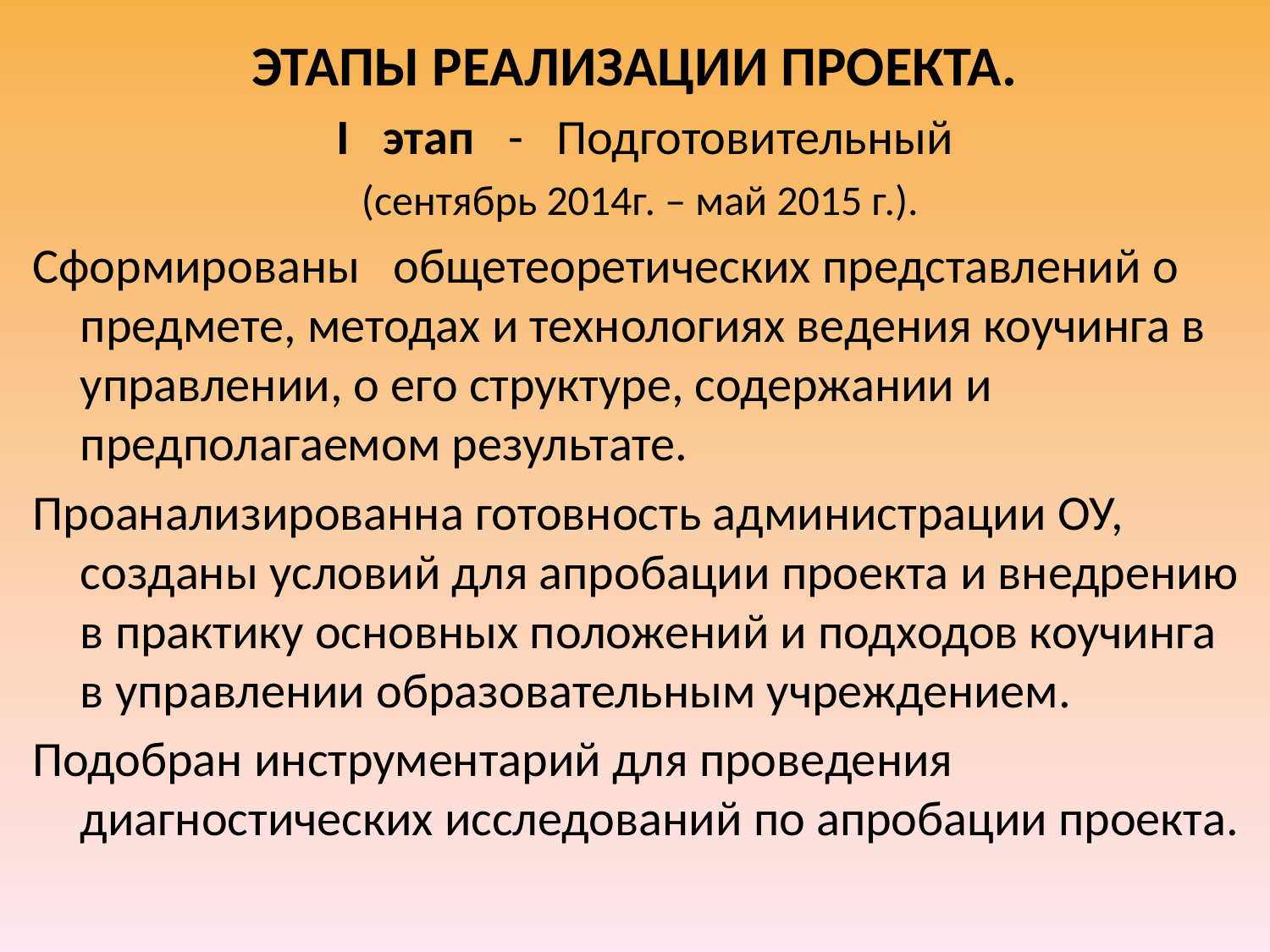

# этапы реализации проекта.
 I   этап   -   Подготовительный
(сентябрь 2014г. – май 2015 г.).
Сформированы   общетеоретических представлений о предмете, методах и технологиях ведения коучинга в управлении, о его структуре, содержании и предполагаемом результате.
Проанализированна готовность администрации ОУ, созданы условий для апробации проекта и внедрению в практику основных положений и подходов коучинга  в управлении образовательным учреждением.
Подобран инструментарий для проведения диагностических исследований по апробации проекта.